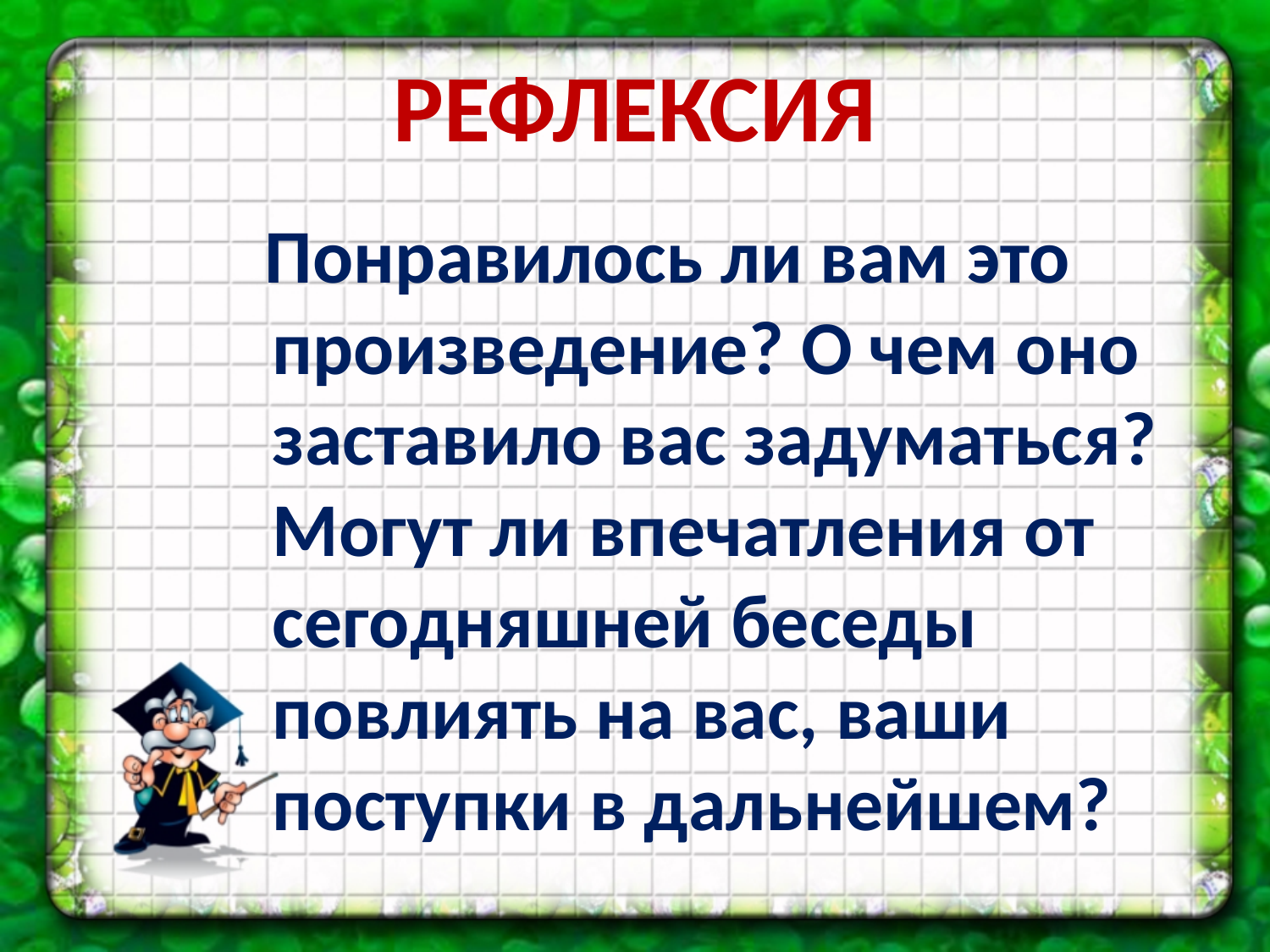

# РЕФЛЕКСИЯ

  Понравилось ли вам это произведение? О чем оно заставило вас задуматься?   Могут ли впечатления от  сегодняшней беседы  повлиять на вас, ваши поступки в дальнейшем?